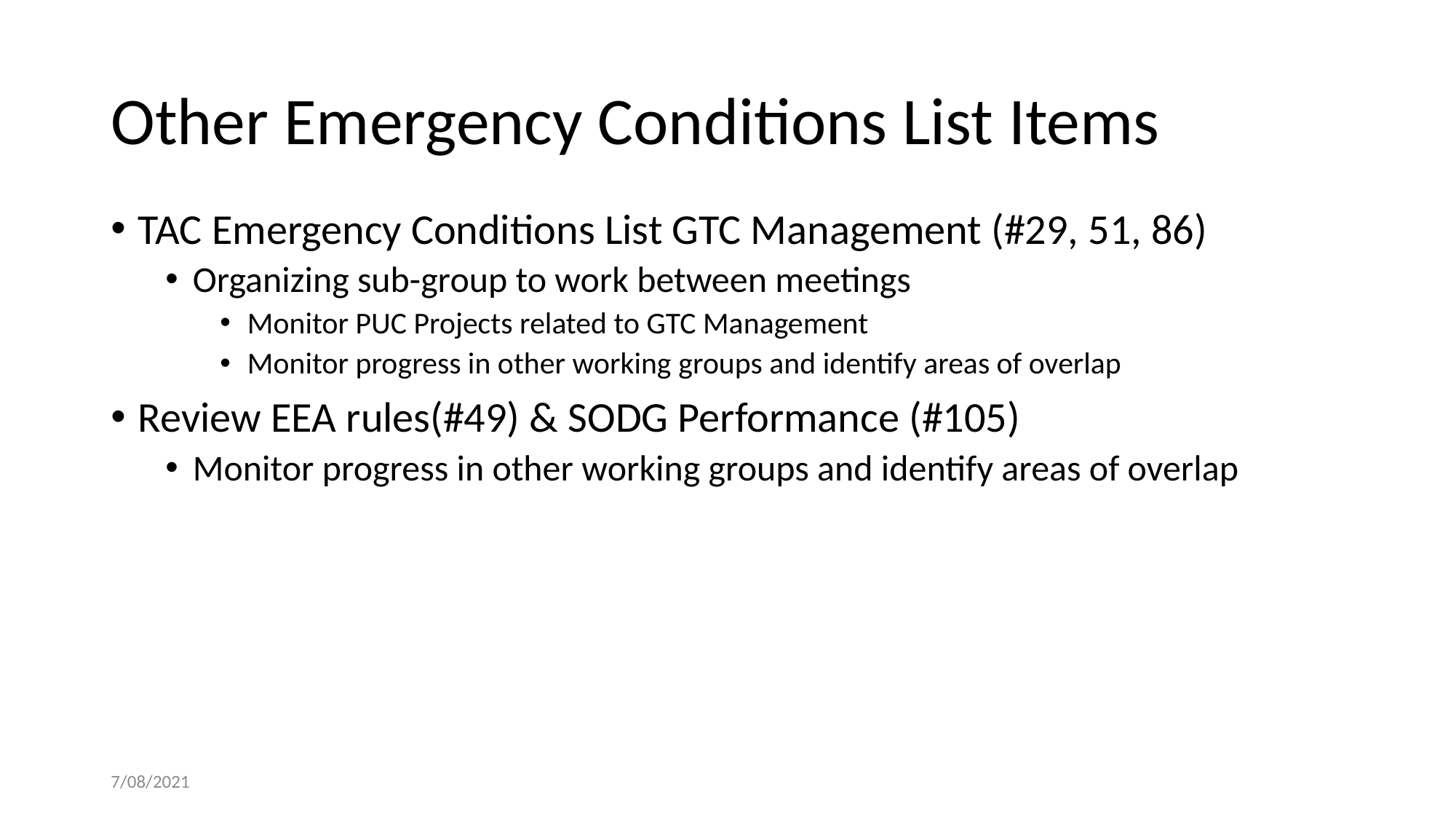

# Other Emergency Conditions List Items
TAC Emergency Conditions List GTC Management (#29, 51, 86)
Organizing sub-group to work between meetings
Monitor PUC Projects related to GTC Management
Monitor progress in other working groups and identify areas of overlap
Review EEA rules(#49) & SODG Performance (#105)
Monitor progress in other working groups and identify areas of overlap
7/08/2021